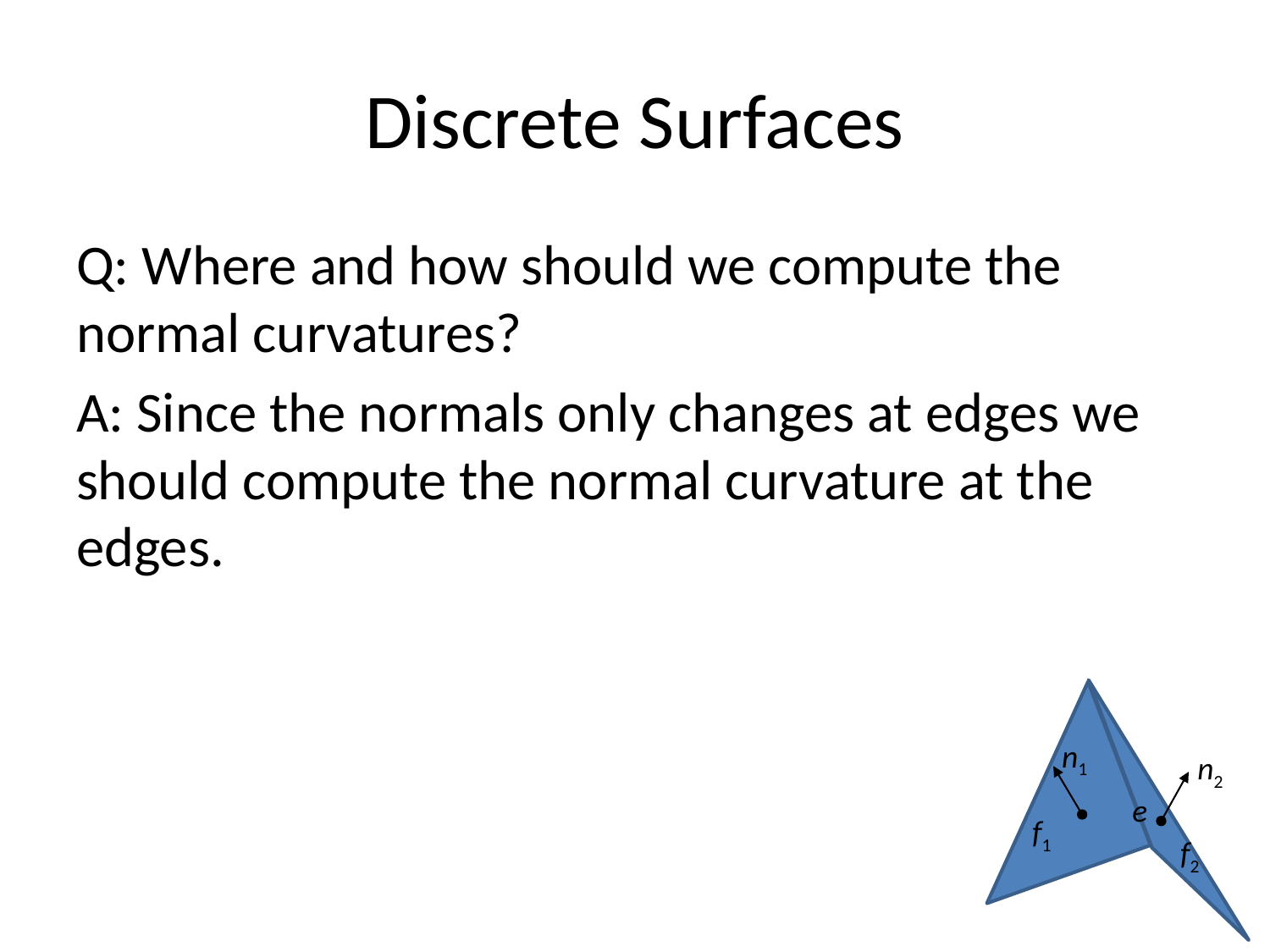

# Discrete Surfaces
Q: Where and how should we compute the normal curvatures?
A: Since the normals only changes at edges we should compute the normal curvature at the edges.

n1
n2
e
f1
f2